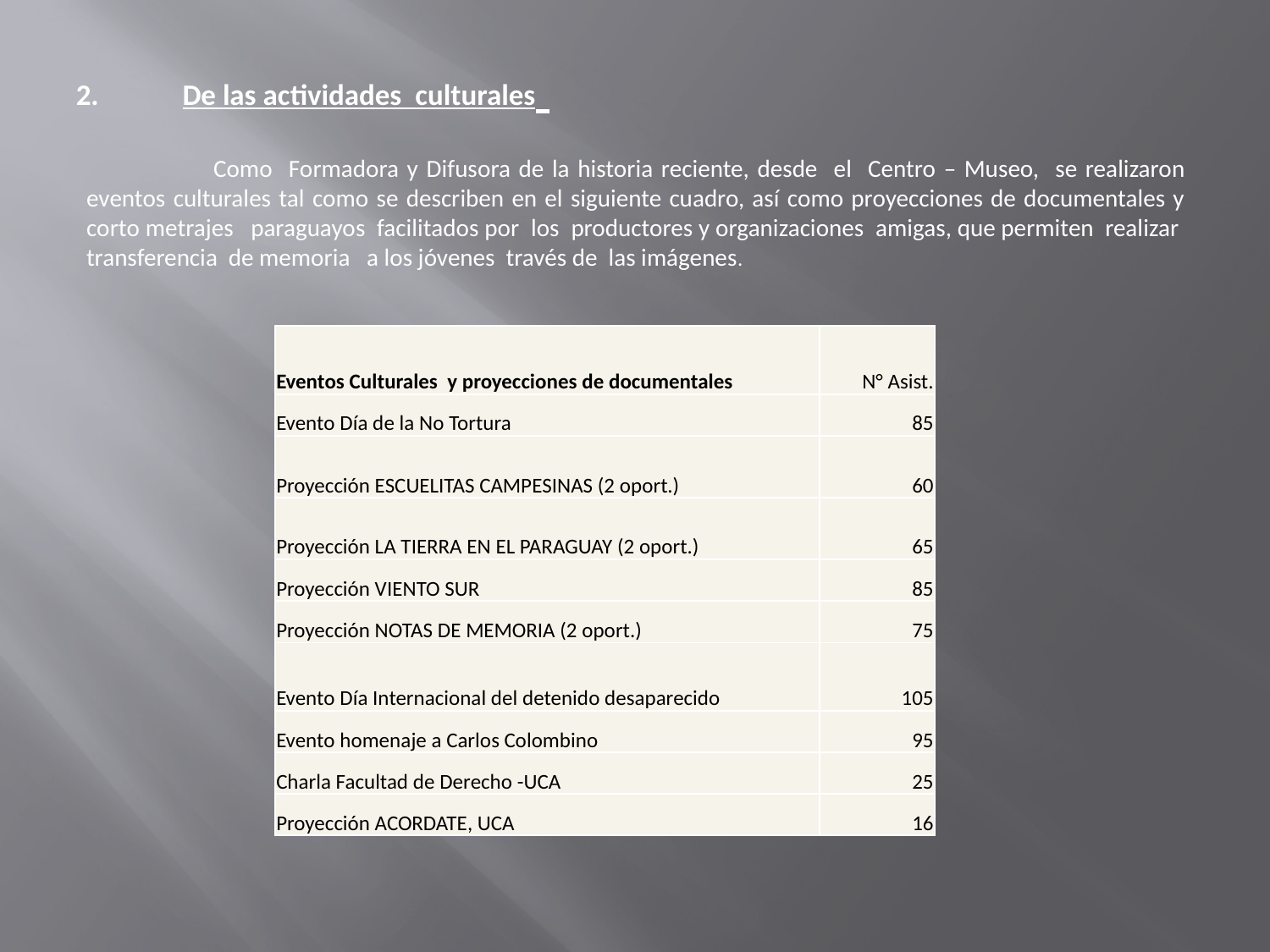

# 2.	De las actividades  culturales
	Como  Formadora y Difusora de la historia reciente, desde  el  Centro – Museo,  se realizaron eventos culturales tal como se describen en el siguiente cuadro, así como proyecciones de documentales y corto metrajes   paraguayos  facilitados por  los  productores y organizaciones  amigas, que permiten  realizar  transferencia  de memoria   a los jóvenes  través de  las imágenes.
| Eventos Culturales y proyecciones de documentales | N° Asist. |
| --- | --- |
| Evento Día de la No Tortura | 85 |
| Proyección ESCUELITAS CAMPESINAS (2 oport.) | 60 |
| Proyección LA TIERRA EN EL PARAGUAY (2 oport.) | 65 |
| Proyección VIENTO SUR | 85 |
| Proyección NOTAS DE MEMORIA (2 oport.) | 75 |
| Evento Día Internacional del detenido desaparecido | 105 |
| Evento homenaje a Carlos Colombino | 95 |
| Charla Facultad de Derecho -UCA | 25 |
| Proyección ACORDATE, UCA | 16 |